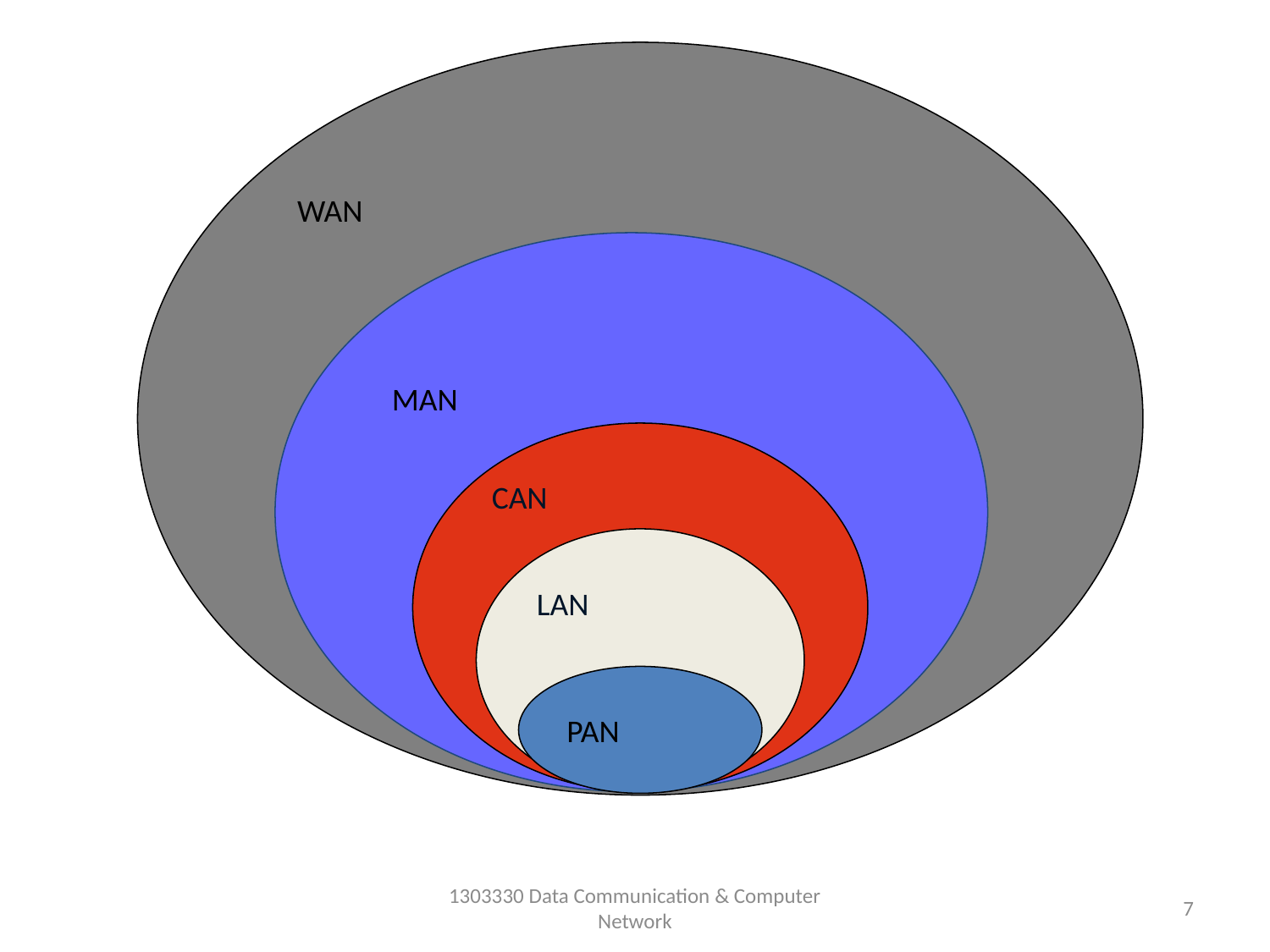

WAN

MAN

CAN
LAN

PAN
1303330 Data Communication & Computer Network
7